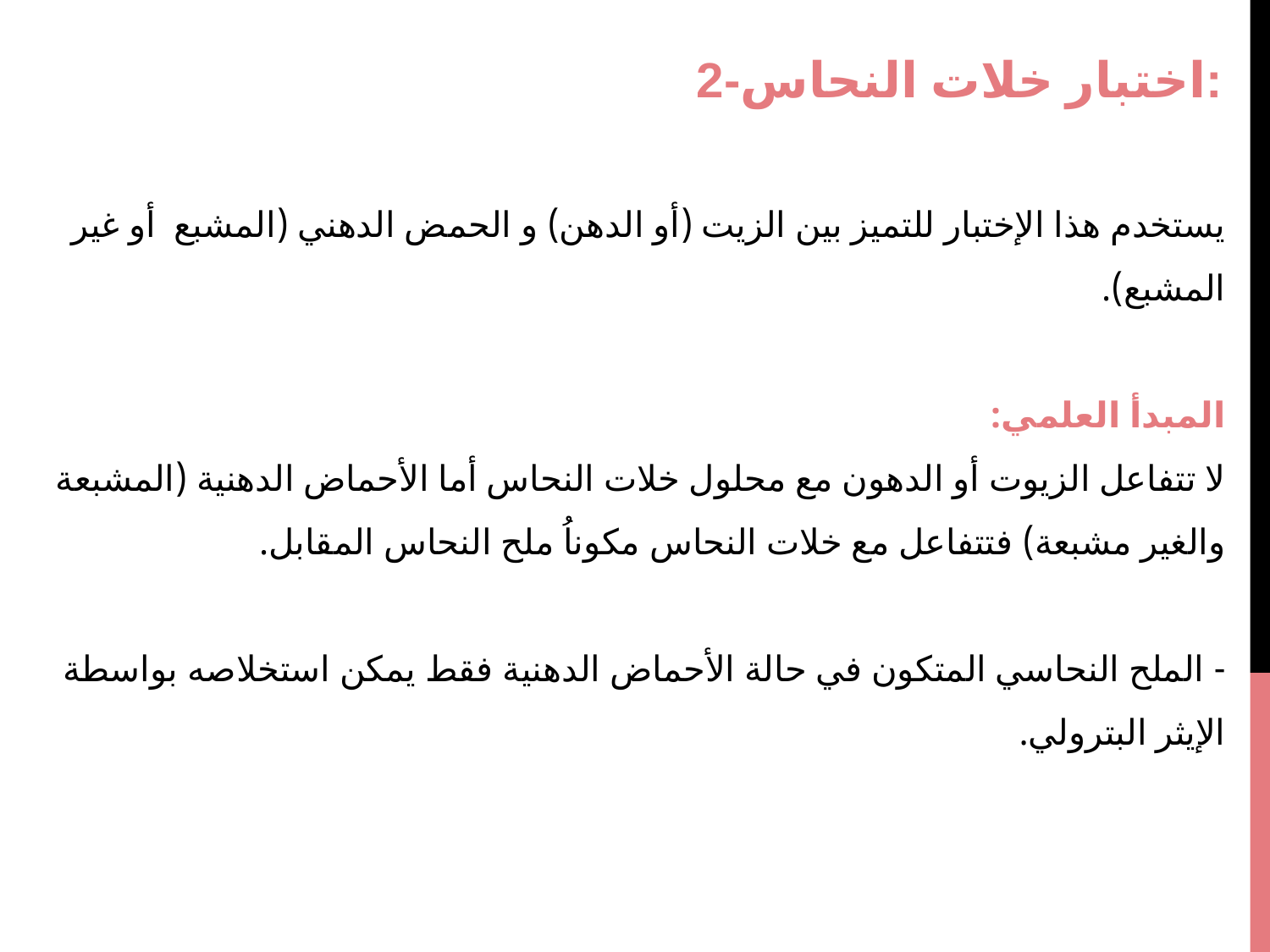

2-اختبار خلات النحاس:
يستخدم هذا الإختبار للتميز بين الزيت (أو الدهن) و الحمض الدهني (المشبع  أو غير المشبع).

المبدأ العلمي:
لا تتفاعل الزيوت أو الدهون مع محلول خلات النحاس أما الأحماض الدهنية (المشبعة والغير مشبعة) فتتفاعل مع خلات النحاس مكوناُ ملح النحاس المقابل.

- الملح النحاسي المتكون في حالة الأحماض الدهنية فقط يمكن استخلاصه بواسطة الإيثر البترولي.